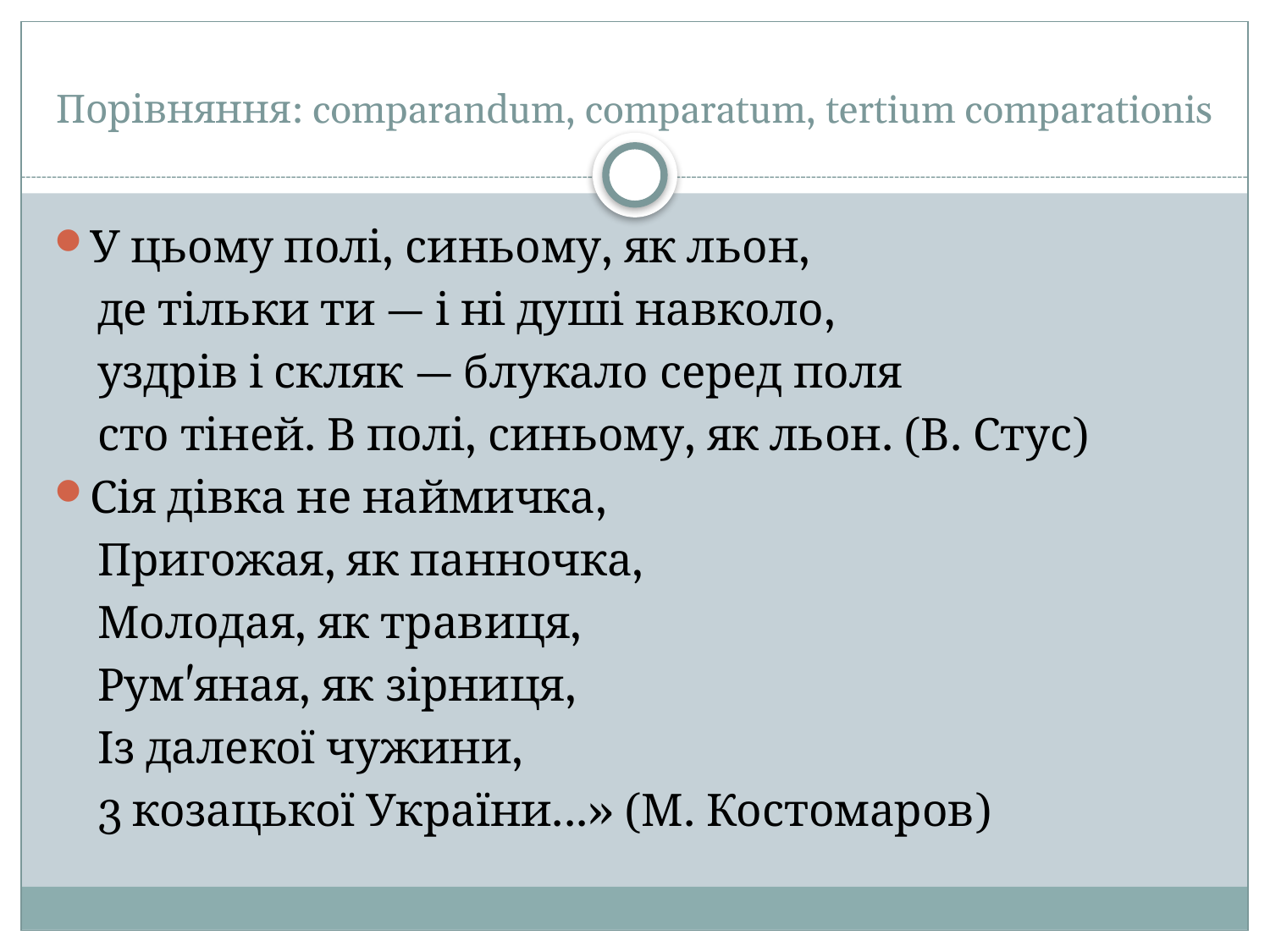

# Порівняння: comparandum, comparatum, tertium comparationis
У цьому полі, синьому, як льон,
    де тільки ти — і ні душі навколо,
    уздрів і скляк — блукало серед поля
    сто тіней. В полі, синьому, як льон. (В. Стус)
Сія дівка не наймичка,
    Пригожая, як панночка,
    Молодая, як травиця,
    Рум'яная, як зірниця,
    Із далекої чужини,
    3 козацької України...» (М. Костомаров)